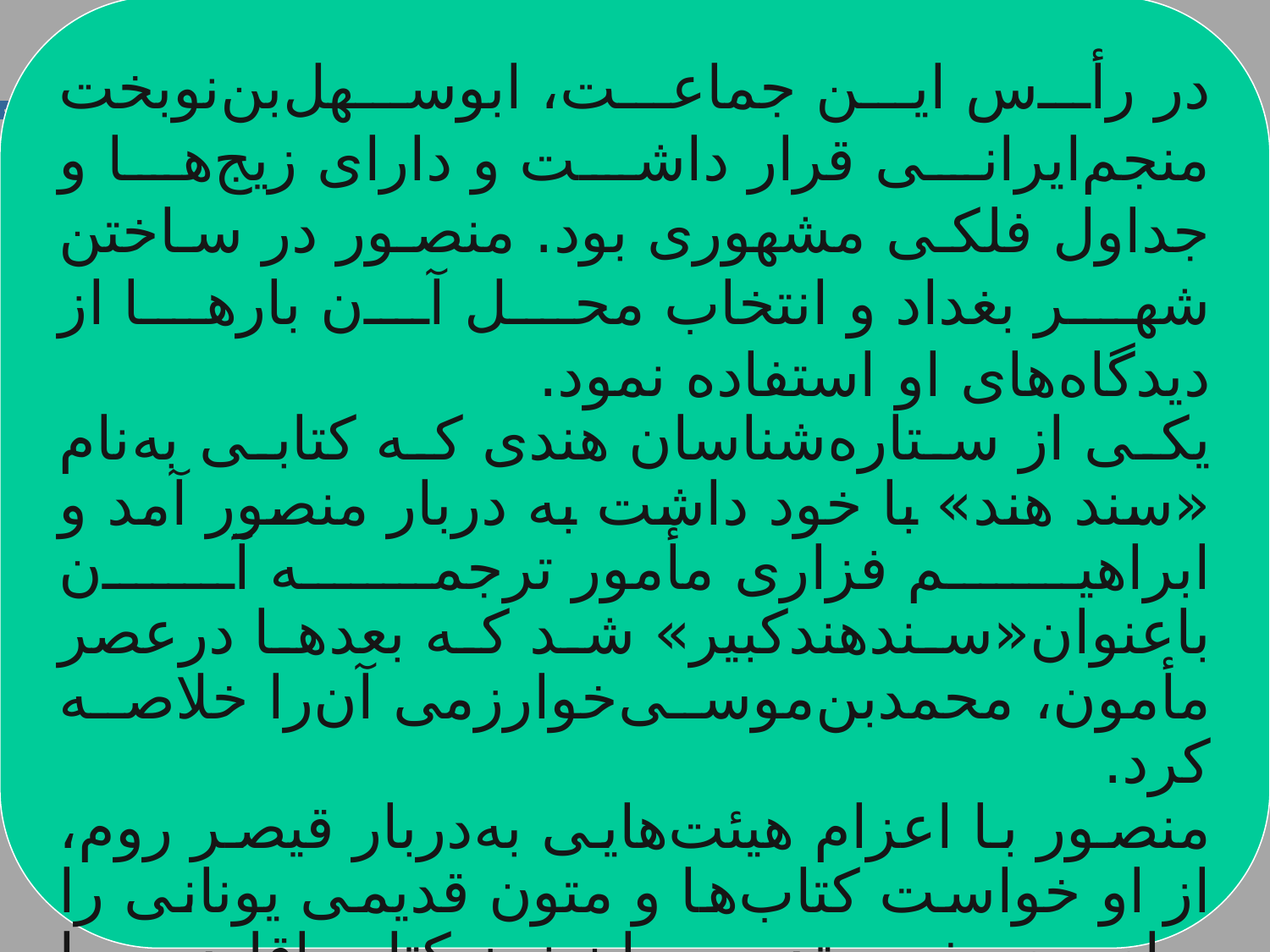

در رأس این جماعت، ابوسهل‌بن‌نوبخت منجم‌ایرانی قرار داشت و دارای زیج‌ها و جداول فلکی مشهوری بود. منصور در ساختن شهر بغداد و انتخاب محل آن بارها از دیدگاه‌های او استفاده نمود.
یکی از ستاره‌شناسان هندی که کتابی به‌نام «سند هند» با خود داشت به دربار منصور آمد و ابراهیم فزاری مأمور ترجمه آن با‌عنوان«سندهندکبیر» شد که بعدها درعصر مأمون، محمدبن‌موسی‌‌خوارزمی آن‌را خلاصه کرد.
منصور با اعزام هیئت‌هایی به‌دربار قیصر روم، از او خواست کتاب‌ها و متون قدیمی یونانی را برای وی بفرستد. رومیان نیز کتاب اقلیدس را بدان سامان فرستادند.